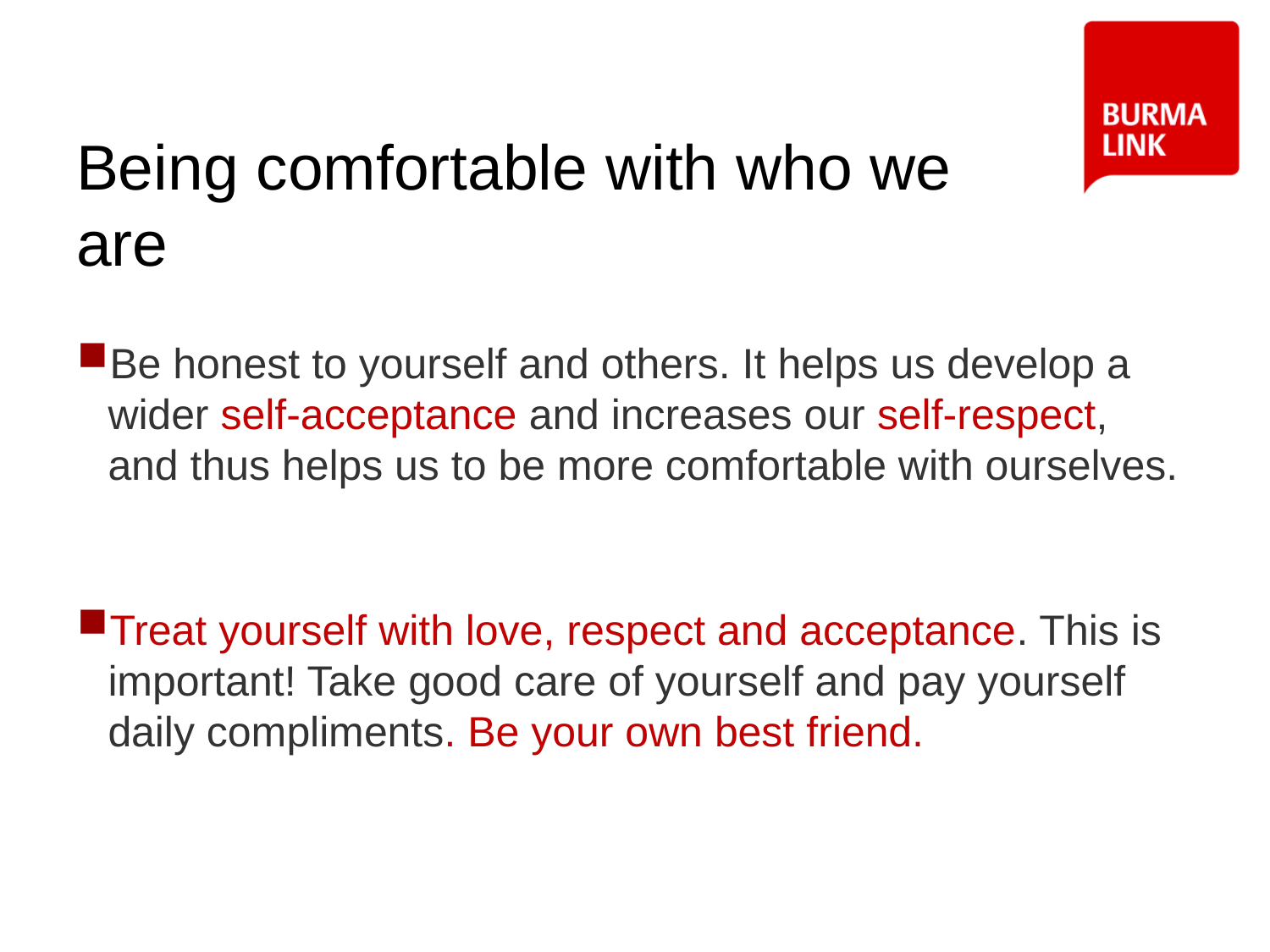

28
# Being comfortable with who we are
Be honest to yourself and others. It helps us develop a wider self-acceptance and increases our self-respect, and thus helps us to be more comfortable with ourselves.

Treat yourself with love, respect and acceptance. This is important! Take good care of yourself and pay yourself daily compliments. Be your own best friend.